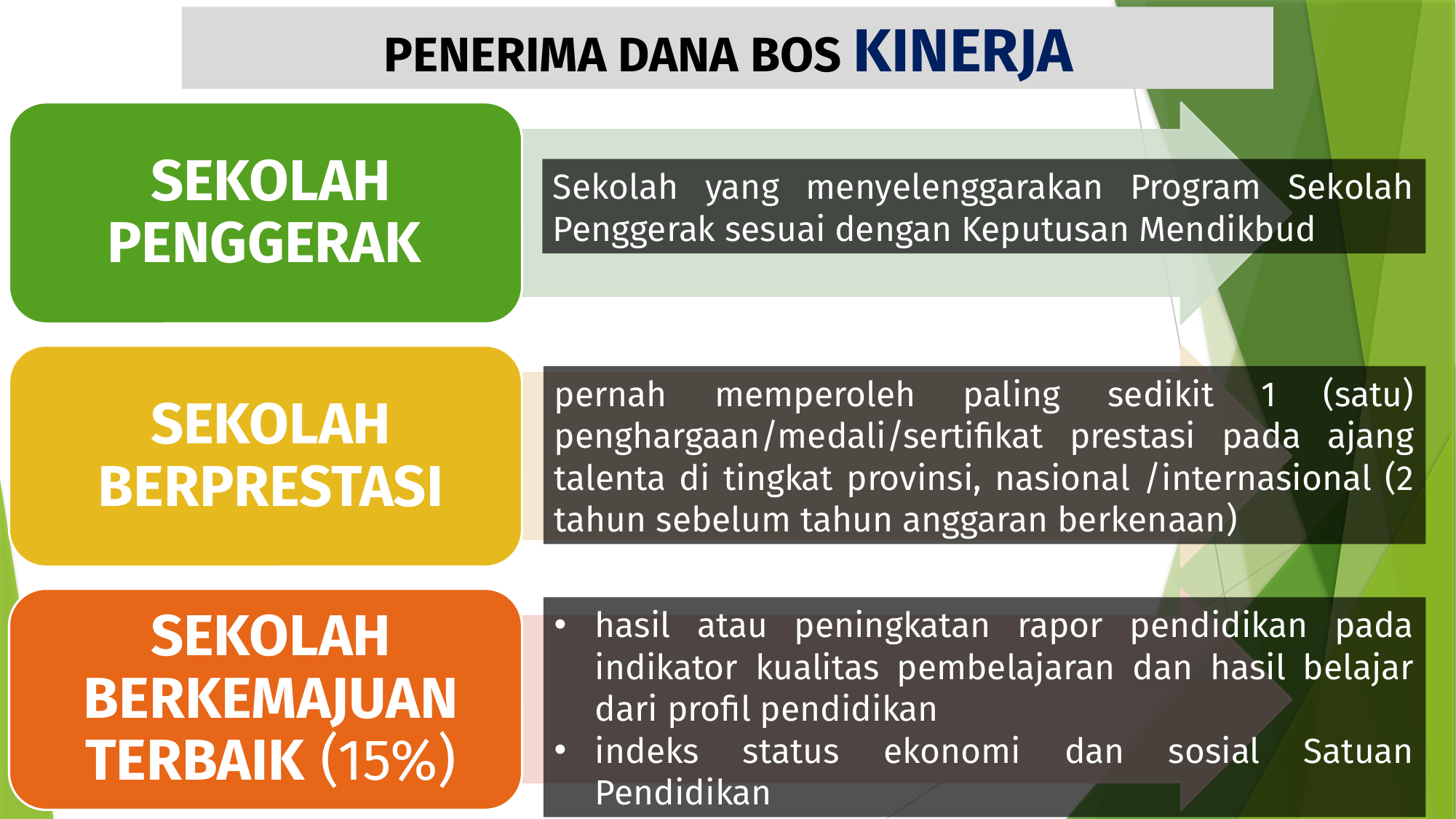

PENERIMA DANA BOS KINERJA

SEKOLAH PENGGERAK

SEKOLAH BERPRESTASI

SEKOLAH BERKEMAJUAN TERBAIK (15%)
Sekolah yang menyelenggarakan Program Sekolah Penggerak sesuai dengan Keputusan Mendikbud
pernah memperoleh paling sedikit 1 (satu) penghargaan/medali/sertifikat prestasi pada ajang talenta di tingkat provinsi, nasional /internasional (2 tahun sebelum tahun anggaran berkenaan)
hasil atau peningkatan rapor pendidikan pada indikator kualitas pembelajaran dan hasil belajar dari profil pendidikan
indeks status ekonomi dan sosial Satuan Pendidikan